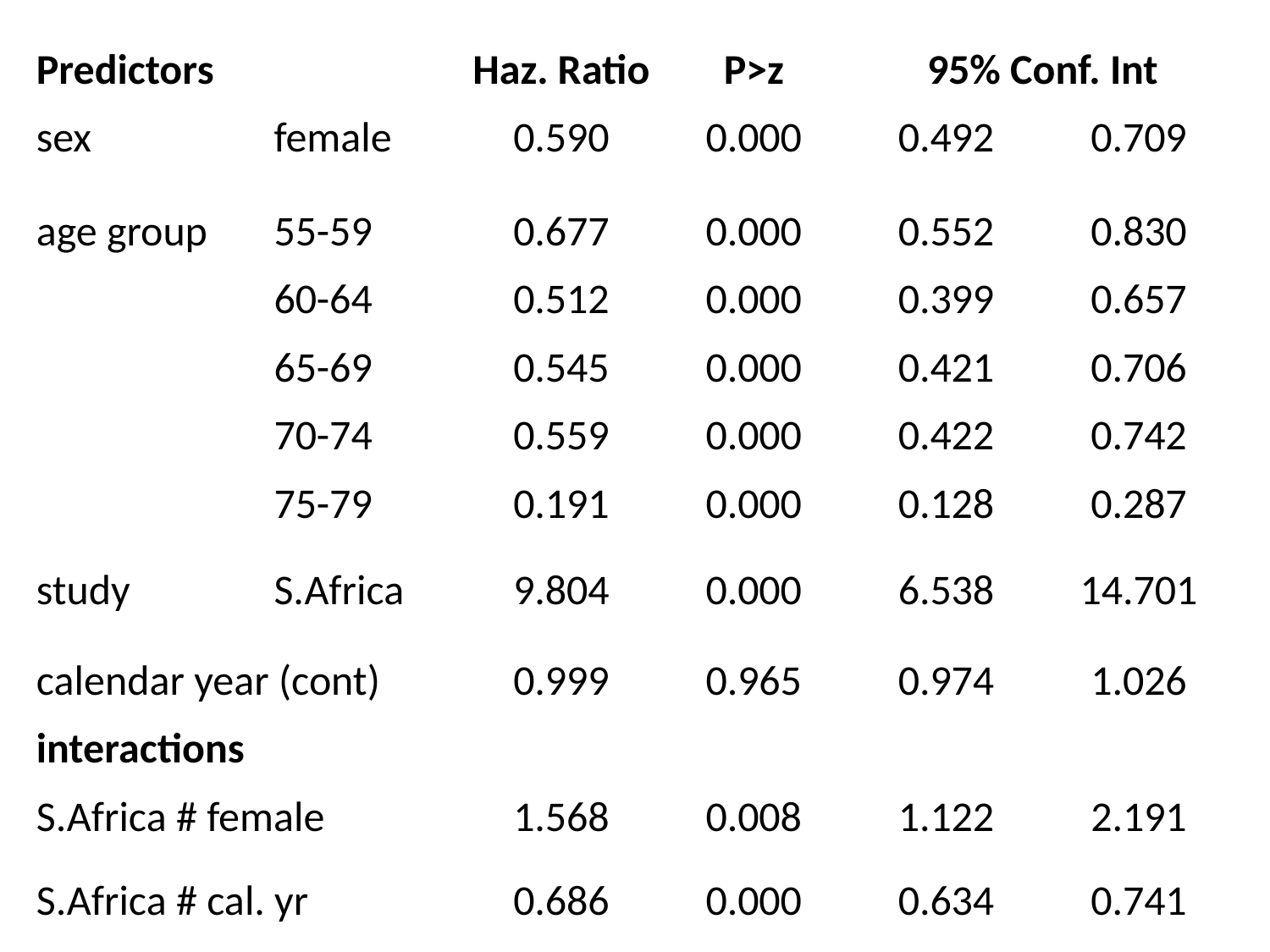

| Predictors |  | Haz. Ratio | P>z | 95% Conf. Int |  |
| --- | --- | --- | --- | --- | --- |
| sex | female | 0.590 | 0.000 | 0.492 | 0.709 |
| age group | 55-59 | 0.677 | 0.000 | 0.552 | 0.830 |
|  | 60-64 | 0.512 | 0.000 | 0.399 | 0.657 |
|  | 65-69 | 0.545 | 0.000 | 0.421 | 0.706 |
|  | 70-74 | 0.559 | 0.000 | 0.422 | 0.742 |
|  | 75-79 | 0.191 | 0.000 | 0.128 | 0.287 |
| study | S.Africa | 9.804 | 0.000 | 6.538 | 14.701 |
| calendar year (cont) |  | 0.999 | 0.965 | 0.974 | 1.026 |
| interactions |  |  |  |  |  |
| S.Africa # female |  | 1.568 | 0.008 | 1.122 | 2.191 |
| S.Africa # cal. yr |  | 0.686 | 0.000 | 0.634 | 0.741 |